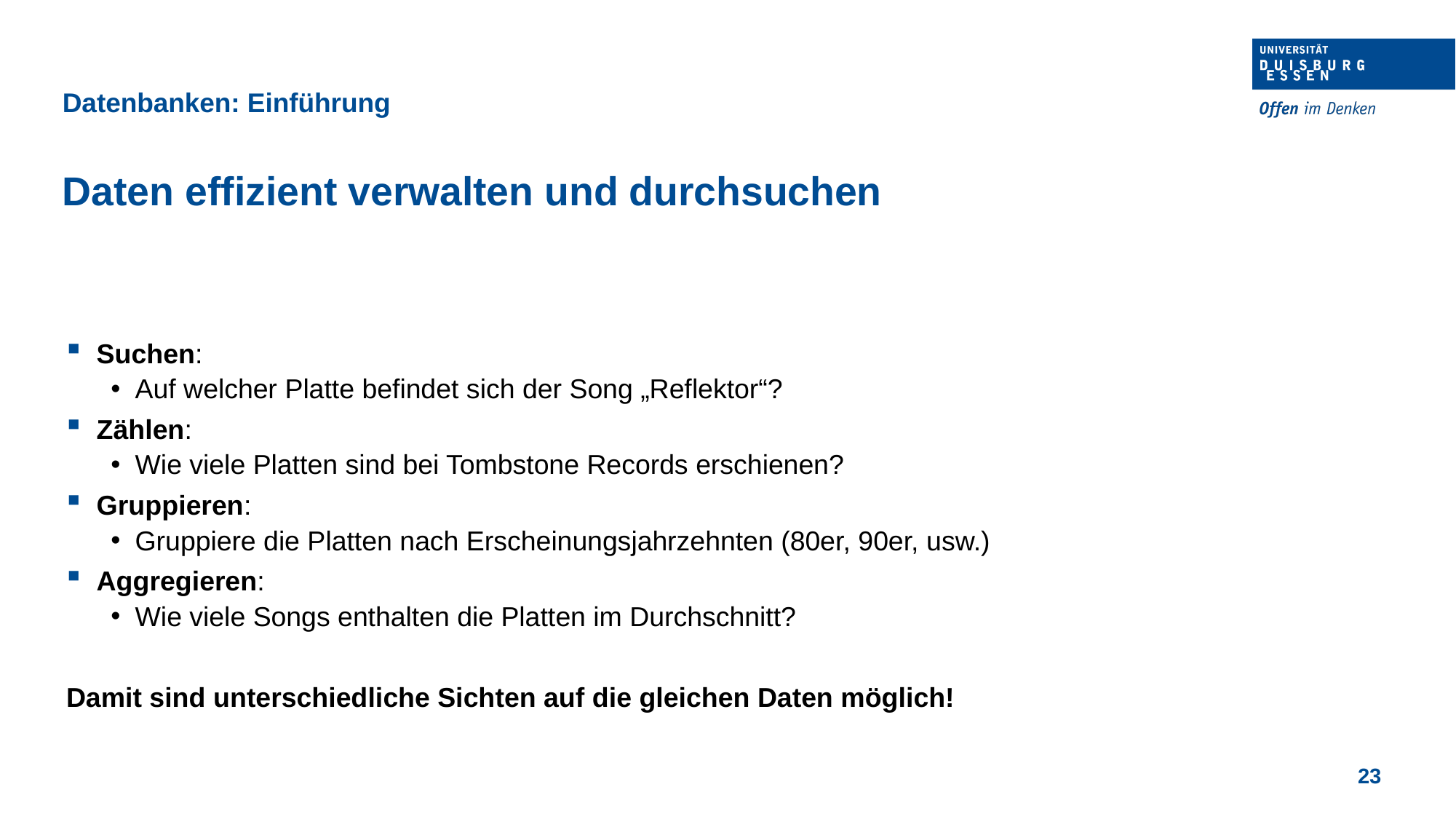

Datenbanken: Einführung
Daten effizient verwalten und durchsuchen
Suchen:
Auf welcher Platte befindet sich der Song „Reflektor“?
Zählen:
Wie viele Platten sind bei Tombstone Records erschienen?
Gruppieren:
Gruppiere die Platten nach Erscheinungsjahrzehnten (80er, 90er, usw.)
Aggregieren:
Wie viele Songs enthalten die Platten im Durchschnitt?

Damit sind unterschiedliche Sichten auf die gleichen Daten möglich!

23